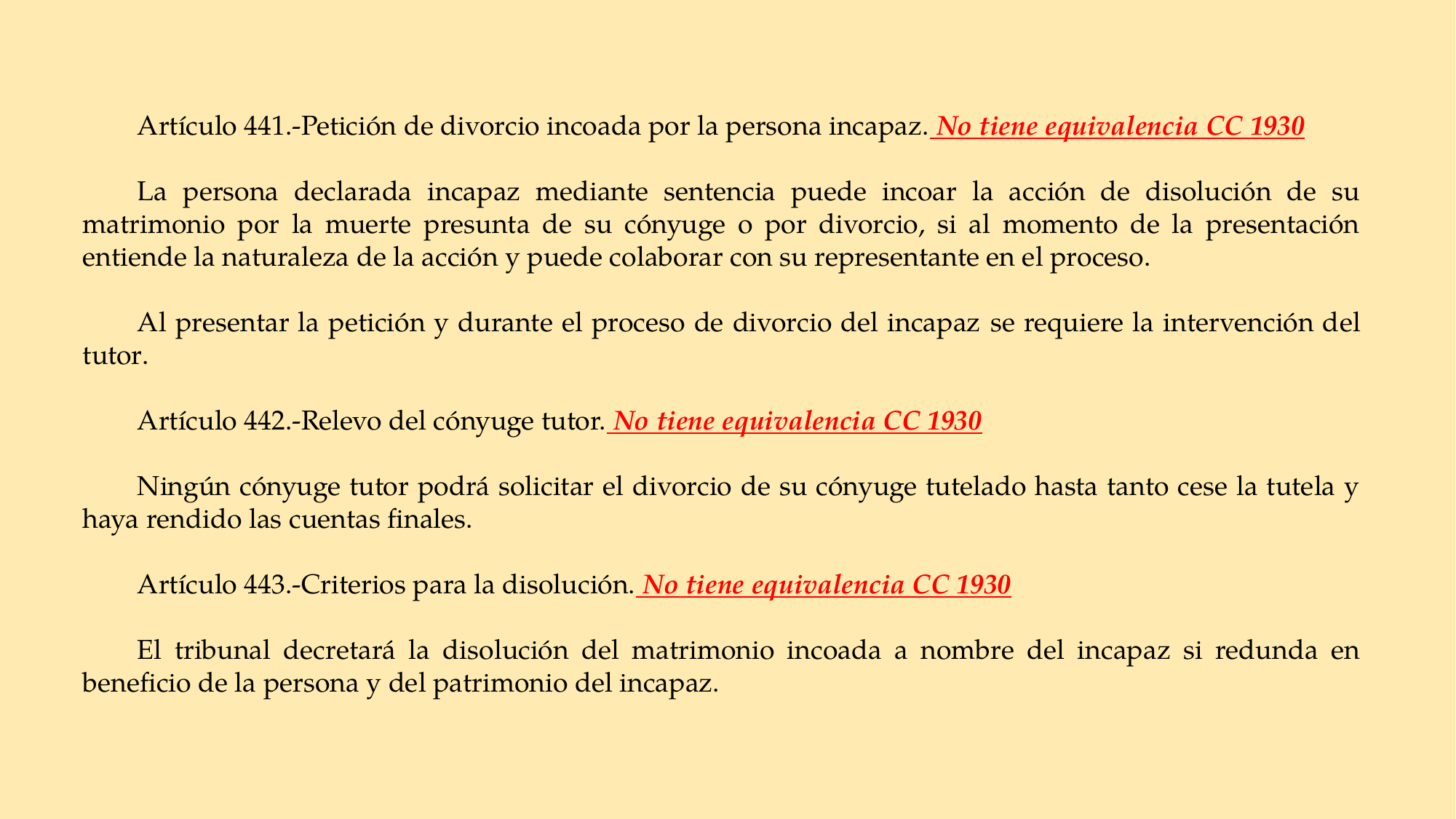

Artículo 441.-Petición de divorcio incoada por la persona incapaz. No tiene equivalencia CC 1930

La persona declarada incapaz mediante sentencia puede incoar la acción de disolución de su matrimonio por la muerte presunta de su cónyuge o por divorcio, si al momento de la presentación entiende la naturaleza de la acción y puede colaborar con su representante en el proceso.

Al presentar la petición y durante el proceso de divorcio del incapaz se requiere la intervención del tutor.

Artículo 442.-Relevo del cónyuge tutor. No tiene equivalencia CC 1930

Ningún cónyuge tutor podrá solicitar el divorcio de su cónyuge tutelado hasta tanto cese la tutela y haya rendido las cuentas finales.

Artículo 443.-Criterios para la disolución. No tiene equivalencia CC 1930

El tribunal decretará la disolución del matrimonio incoada a nombre del incapaz si redunda en beneficio de la persona y del patrimonio del incapaz.